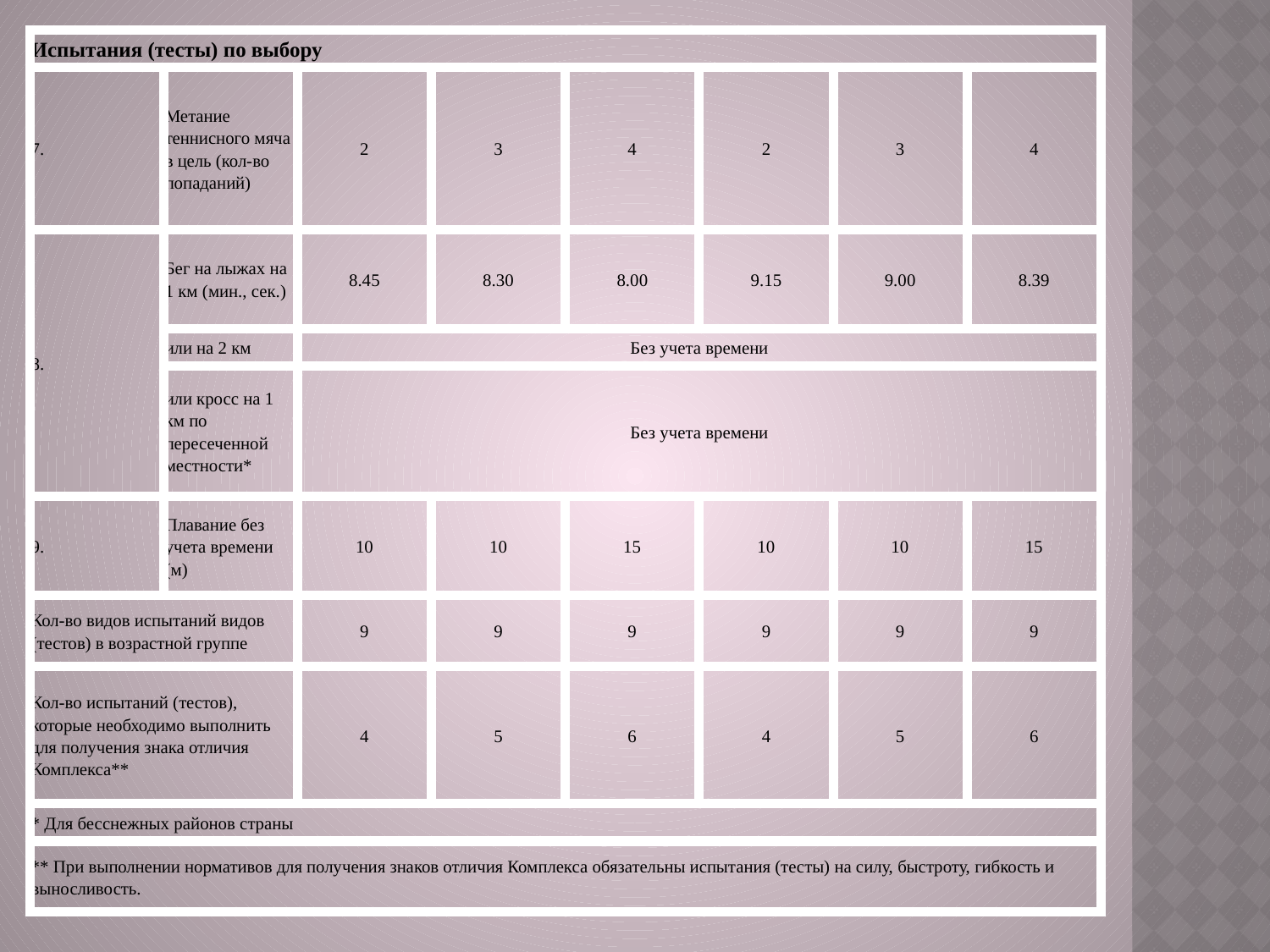

| Испытания (тесты) по выбору |  |  |  |  |  |  |  |
| --- | --- | --- | --- | --- | --- | --- | --- |
| 7. | Метание теннисного мяча в цель (кол-во попаданий) | 2 | 3 | 4 | 2 | 3 | 4 |
| 8. | Бег на лыжах на 1 км (мин., сек.) | 8.45 | 8.30 | 8.00 | 9.15 | 9.00 | 8.39 |
|  | или на 2 км | Без учета времени |  |  |  |  |  |
|  | или кросс на 1 км по пересеченной местности\* | Без учета времени |  |  |  |  |  |
| 9. | Плавание без учета времени (м) | 10 | 10 | 15 | 10 | 10 | 15 |
| Кол-во видов испытаний видов (тестов) в возрастной группе |  | 9 | 9 | 9 | 9 | 9 | 9 |
| Кол-во испытаний (тестов), которые необходимо выполнить для получения знака отличия Комплекса\*\* |  | 4 | 5 | 6 | 4 | 5 | 6 |
| \* Для бесснежных районов страны |  |  |  |  |  |  |  |
| \*\* При выполнении нормативов для получения знаков отличия Комплекса обязательны испытания (тесты) на силу, быстроту, гибкость и выносливость. |  |  |  |  |  |  |  |